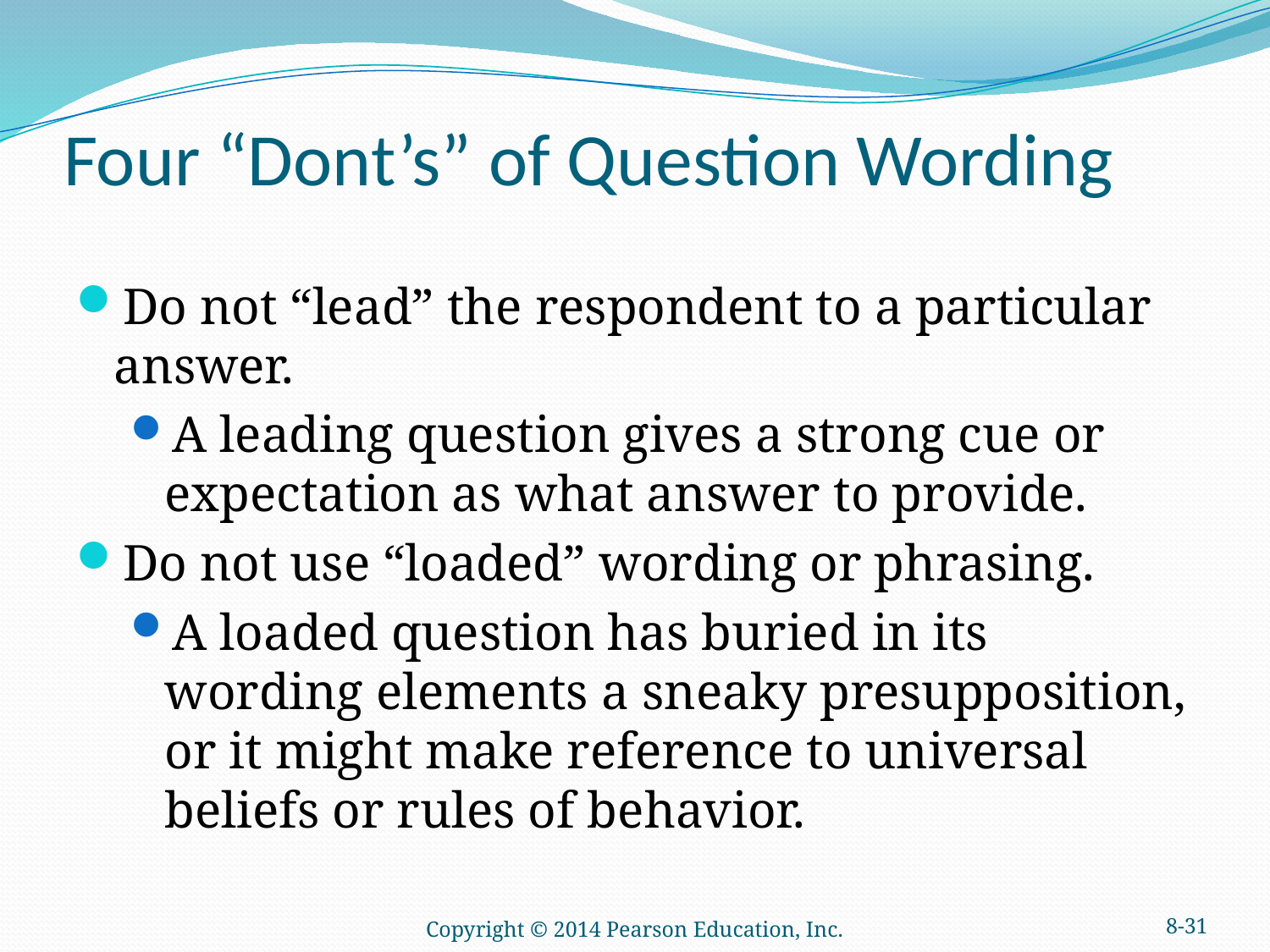

# Four “Dont’s” of Question Wording
Do not “lead” the respondent to a particular answer.
A leading question gives a strong cue or expectation as what answer to provide.
Do not use “loaded” wording or phrasing.
A loaded question has buried in its wording elements a sneaky presupposition, or it might make reference to universal beliefs or rules of behavior.